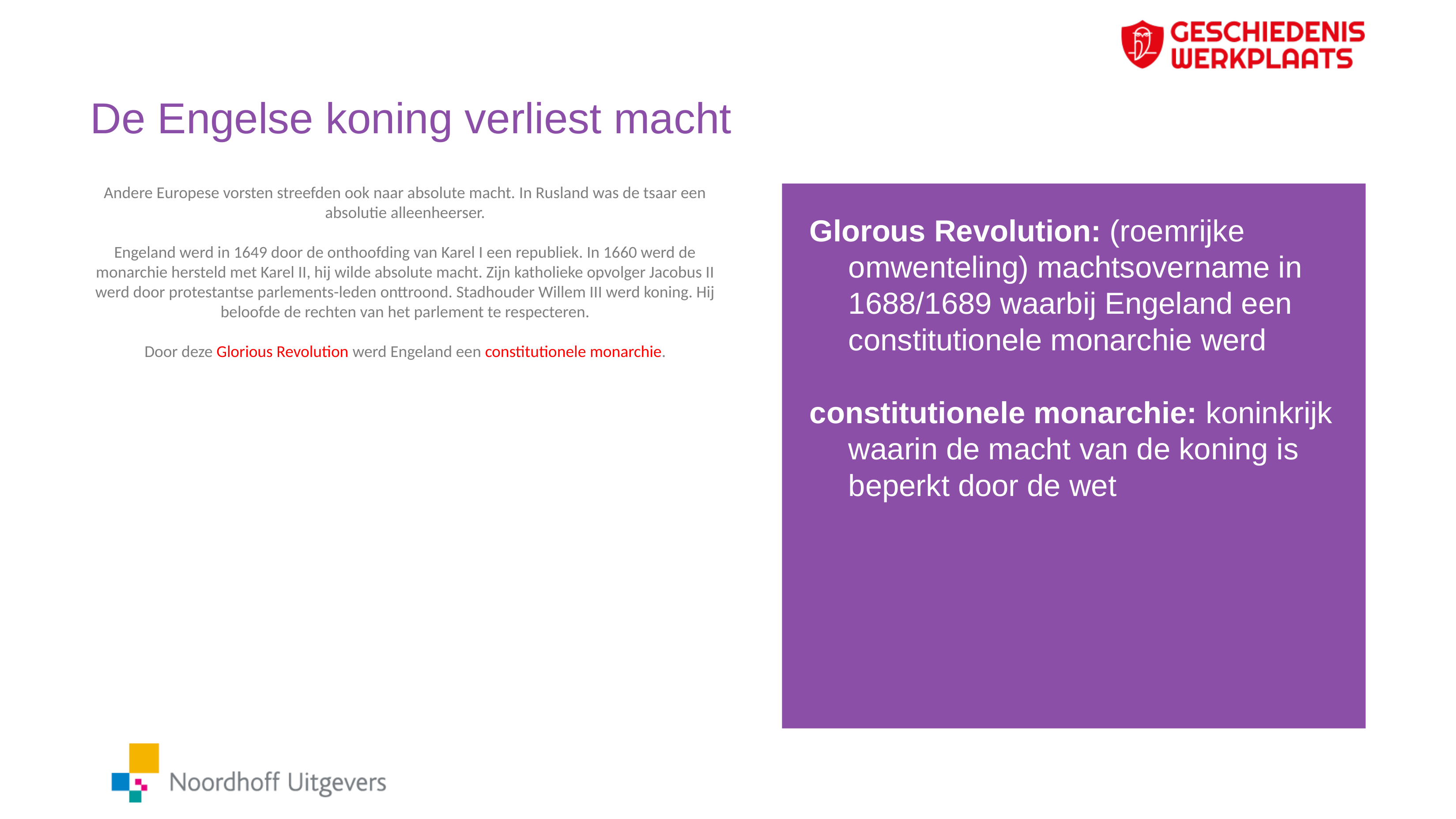

# De Engelse koning verliest macht
Andere Europese vorsten streefden ook naar absolute macht. In Rusland was de tsaar een absolutie alleenheerser.

Engeland werd in 1649 door de onthoofding van Karel I een republiek. In 1660 werd de monarchie hersteld met Karel II, hij wilde absolute macht. Zijn katholieke opvolger Jacobus II werd door protestantse parlements-leden onttroond. Stadhouder Willem III werd koning. Hij beloofde de rechten van het parlement te respecteren.

Door deze Glorious Revolution werd Engeland een constitutionele monarchie.
Glorous Revolution: (roemrijke omwenteling) machtsovername in 1688/1689 waarbij Engeland een constitutionele monarchie werd

constitutionele monarchie: koninkrijk waarin de macht van de koning is beperkt door de wet